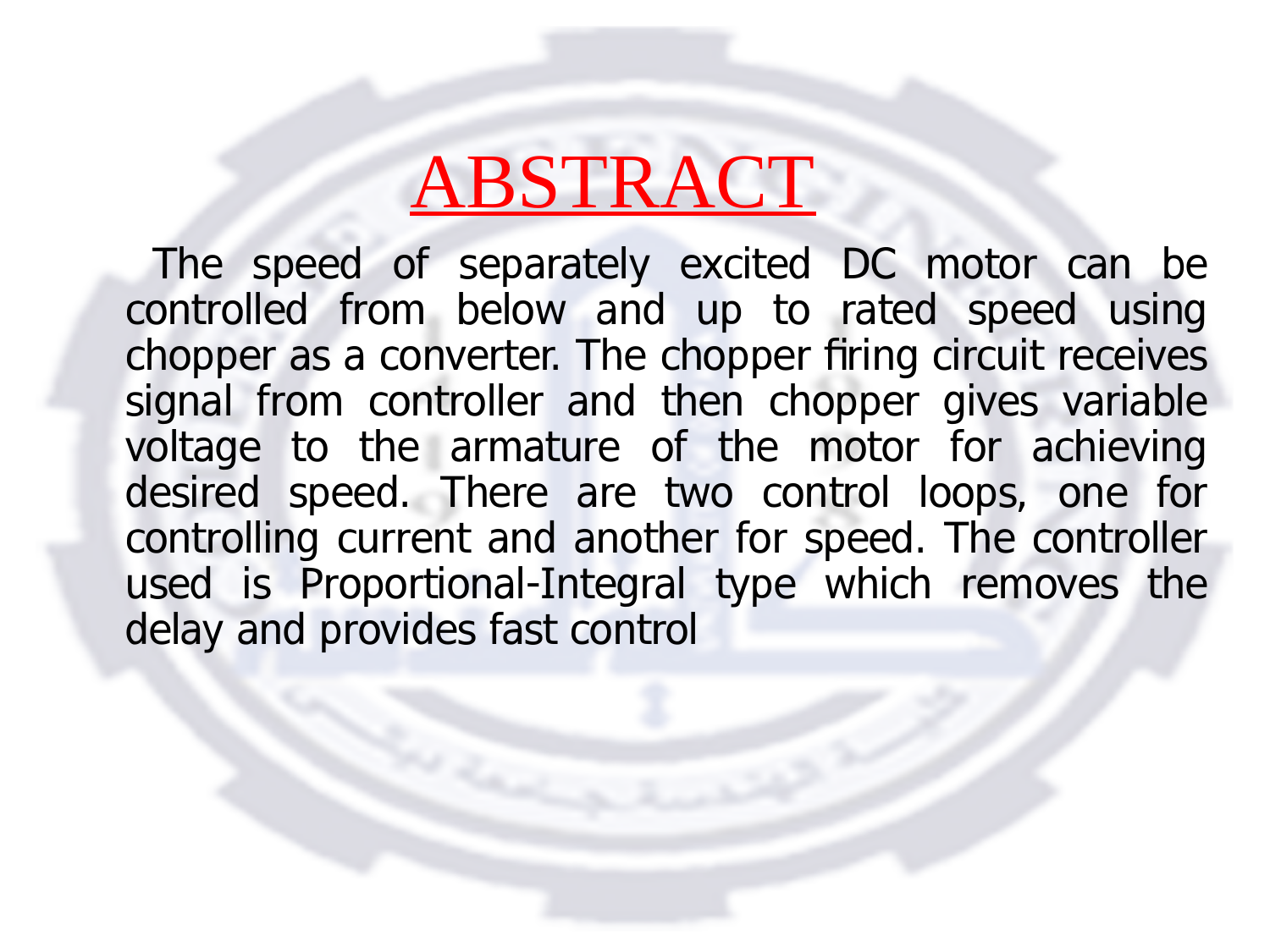

# ABSTRACT
 The speed of separately excited DC motor can be controlled from below and up to rated speed using chopper as a converter. The chopper firing circuit receives signal from controller and then chopper gives variable voltage to the armature of the motor for achieving desired speed. There are two control loops, one for controlling current and another for speed. The controller used is Proportional-Integral type which removes the delay and provides fast control